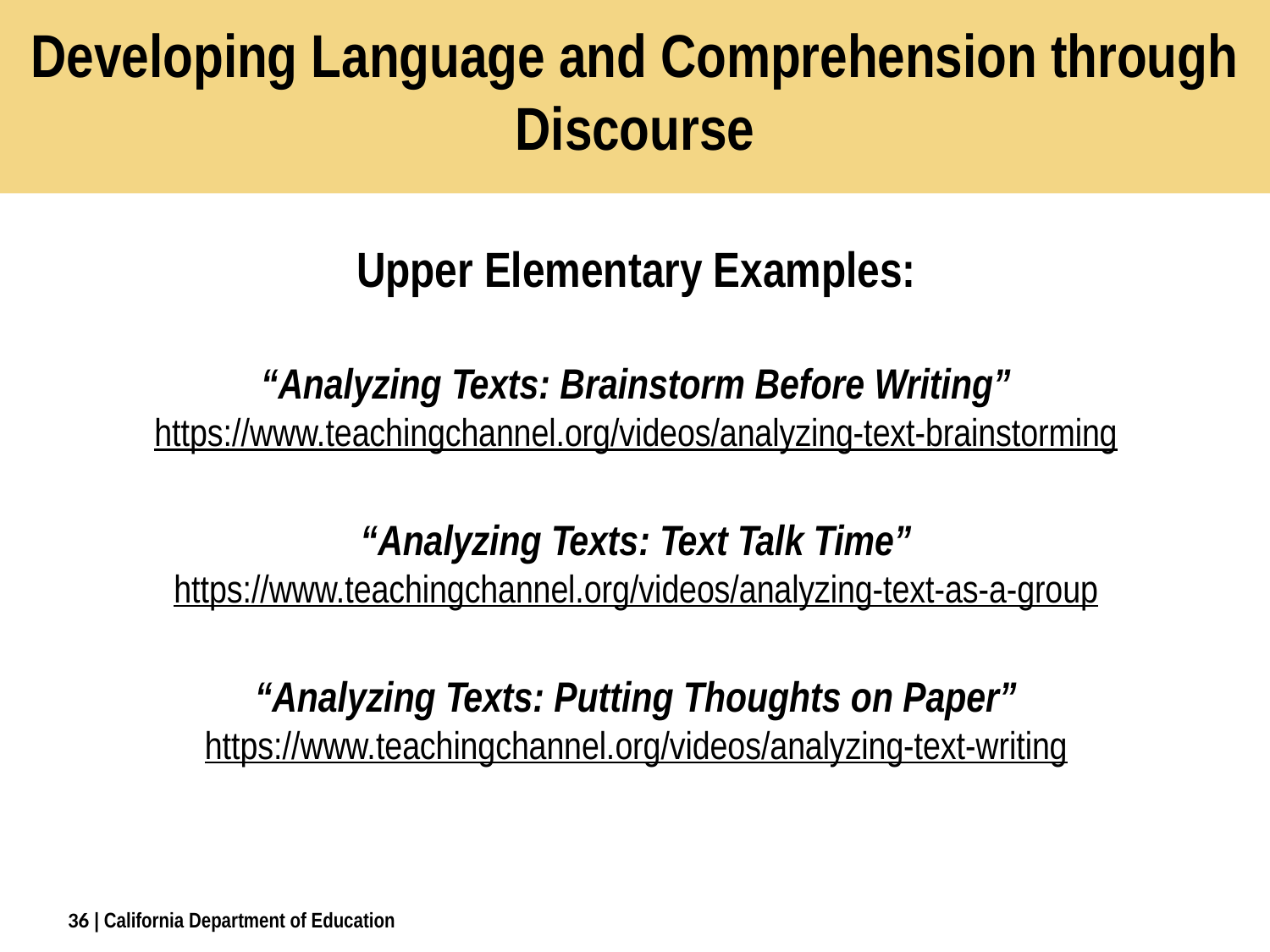

# Developing Language and Comprehension through Discourse
Upper Elementary Examples:

“Analyzing Texts: Brainstorm Before Writing”
https://www.teachingchannel.org/videos/analyzing-text-brainstorming

“Analyzing Texts: Text Talk Time”
https://www.teachingchannel.org/videos/analyzing-text-as-a-group

“Analyzing Texts: Putting Thoughts on Paper”
https://www.teachingchannel.org/videos/analyzing-text-writing

36
| California Department of Education